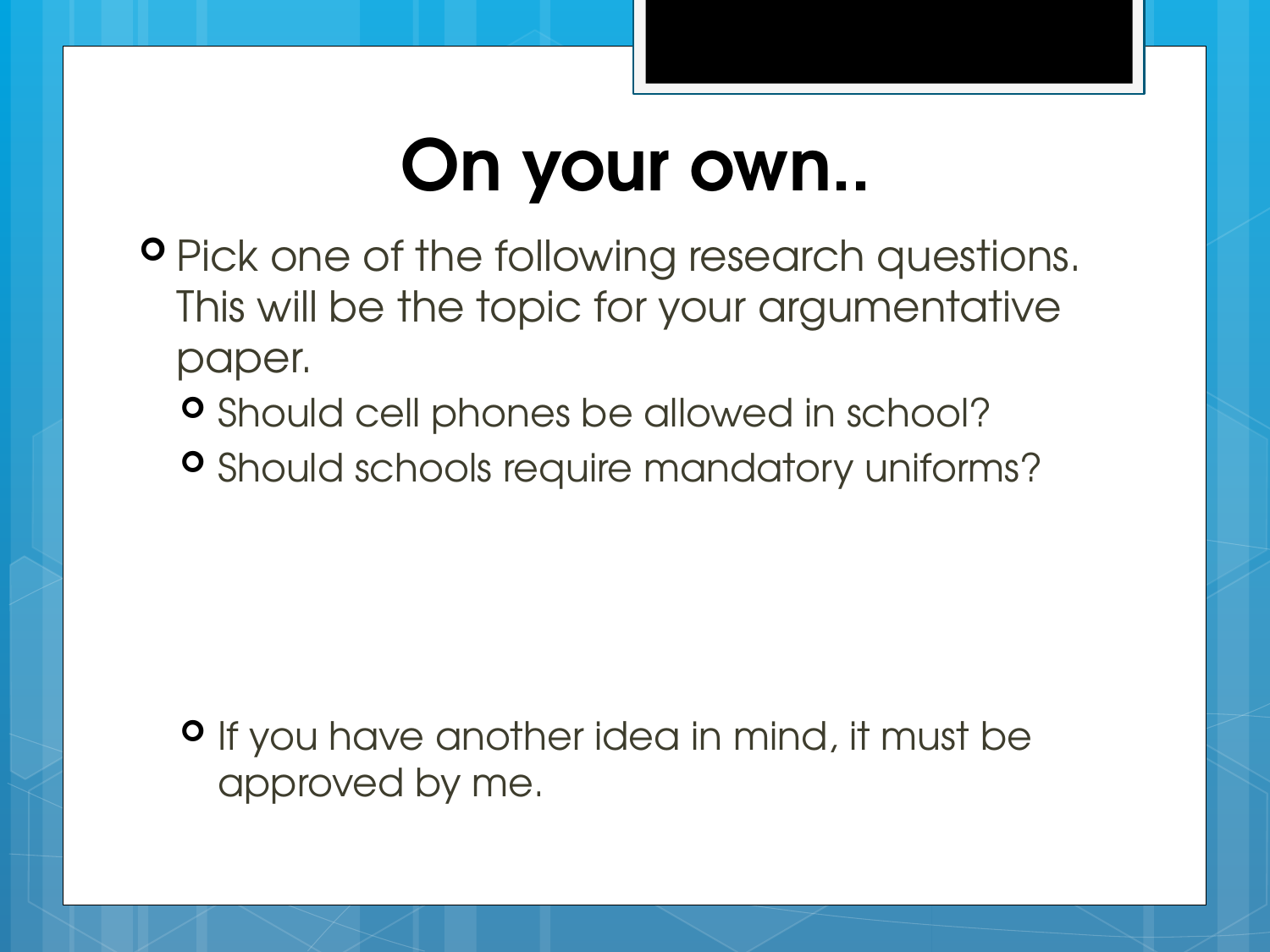

# On your own..
Pick one of the following research questions. This will be the topic for your argumentative paper.
Should cell phones be allowed in school?
Should schools require mandatory uniforms?

If you have another idea in mind, it must be approved by me.